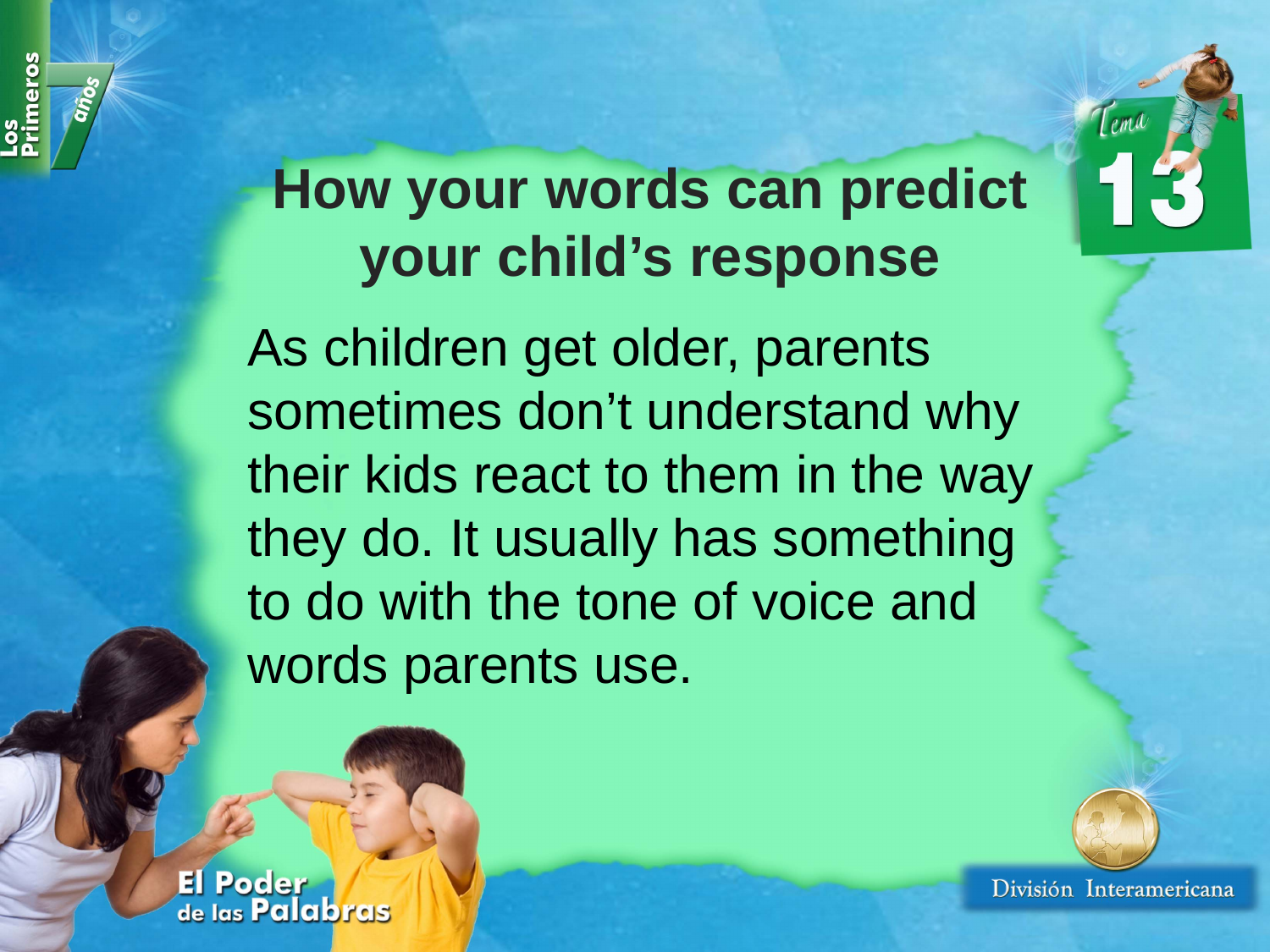

How your words can predict your child’s response

As children get older, parents sometimes don’t understand why their kids react to them in the way they do. It usually has something to do with the tone of voice and words parents use.